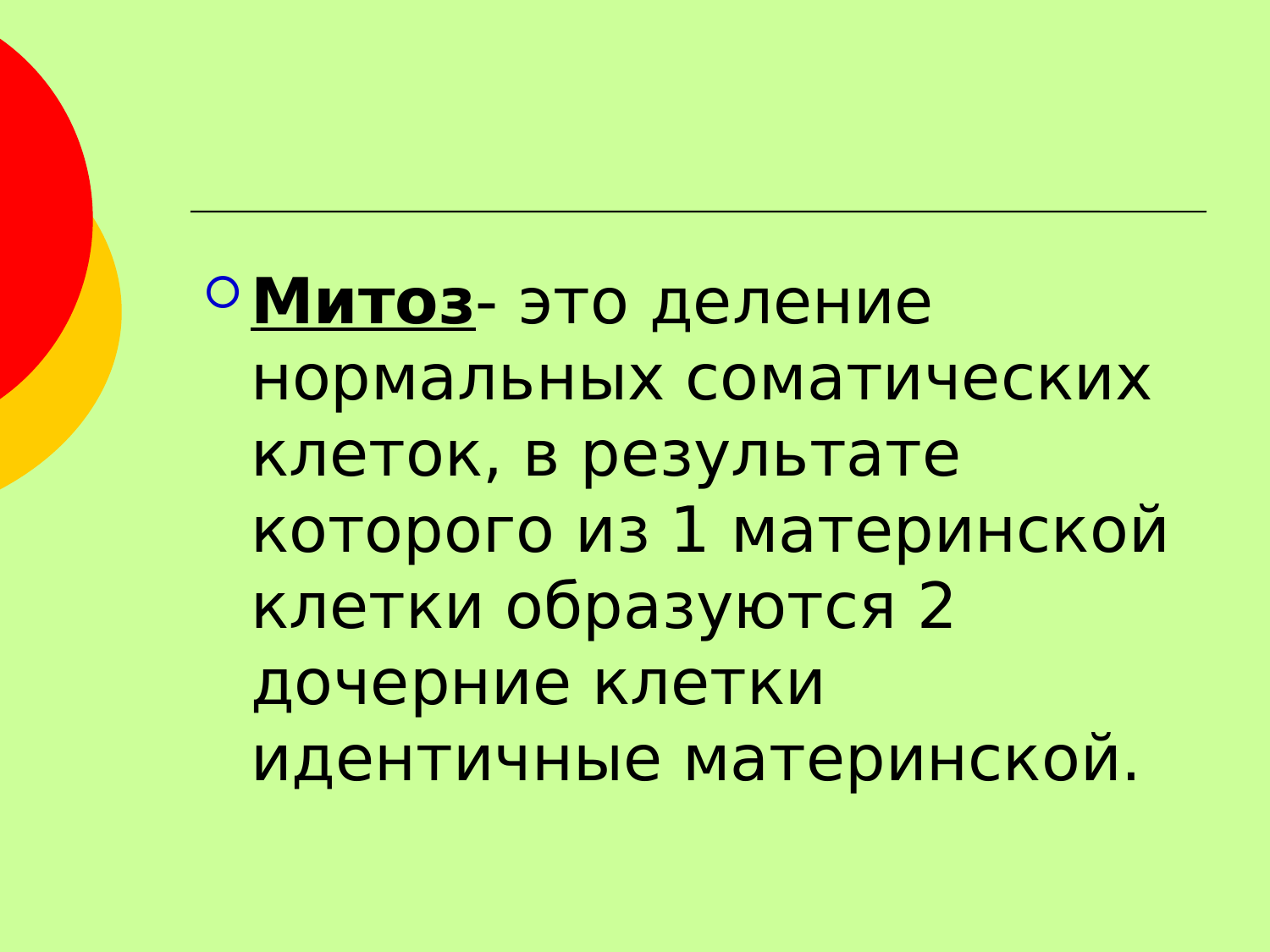

#
Митоз- это деление нормальных соматических клеток, в результате которого из 1 материнской клетки образуются 2 дочерние клетки идентичные материнской.